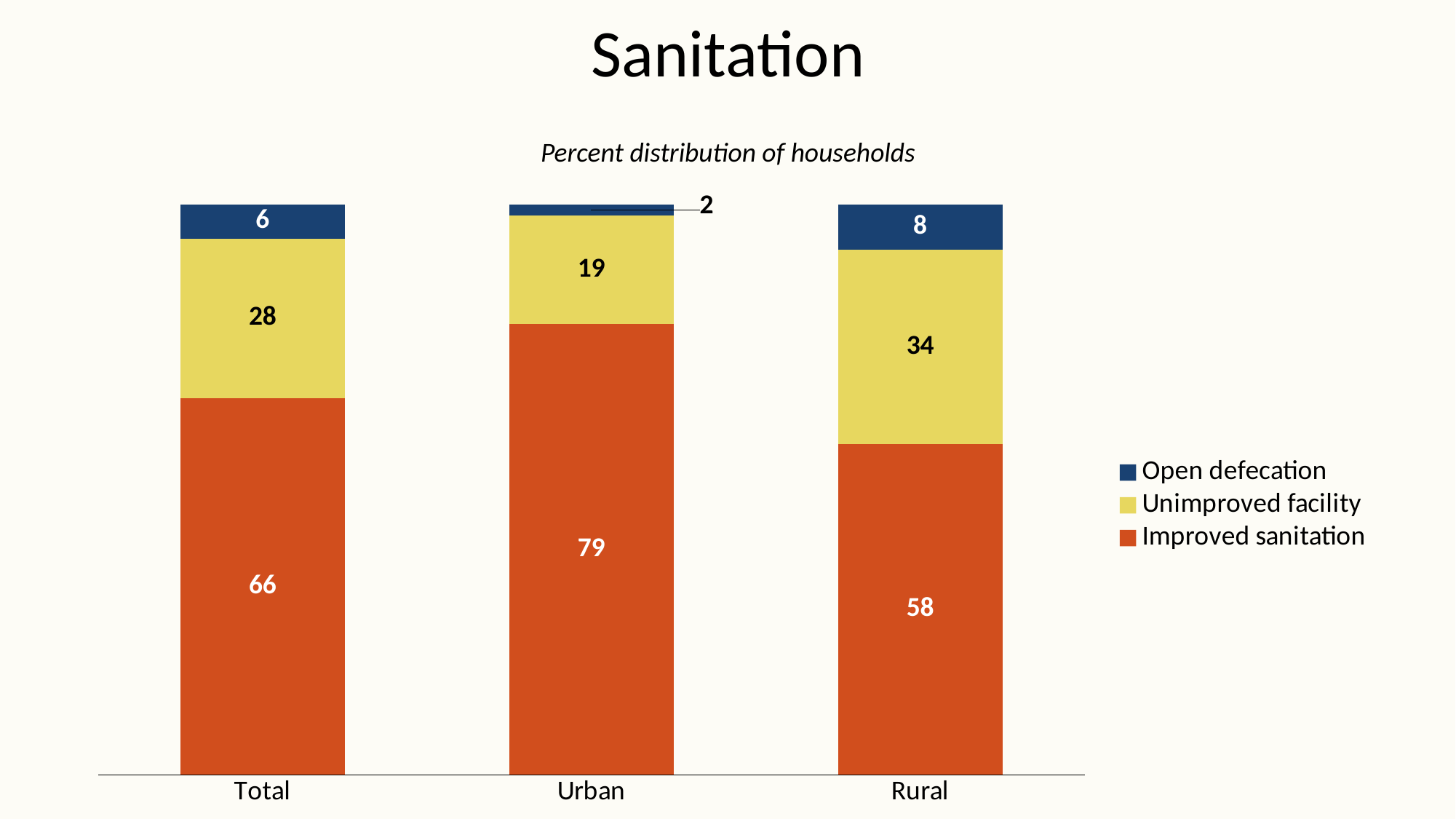

# Sanitation
Percent distribution of households

### Chart

| Category | Improved sanitation | Unimproved facility | Open defecation |
|---|---|---|---|
| Total | 66.0 | 28.0 | 6.0 |
| Urban | 79.0 | 19.0 | 2.0 |
| Rural | 58.0 | 34.0 | 8.0 |